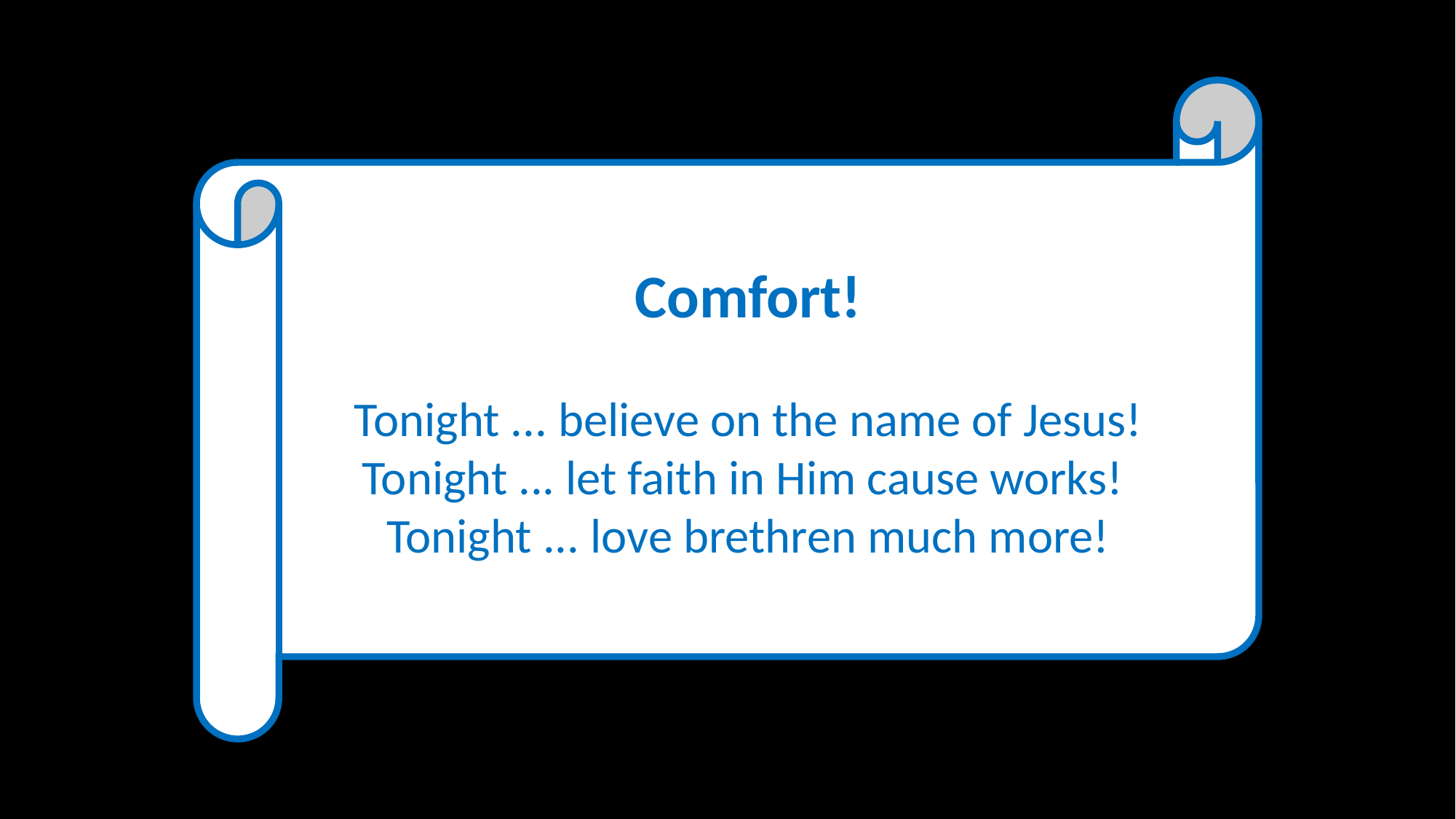

Comfort!

Tonight ... believe on the name of Jesus!
Tonight ... let faith in Him cause works!
Tonight ... love brethren much more!